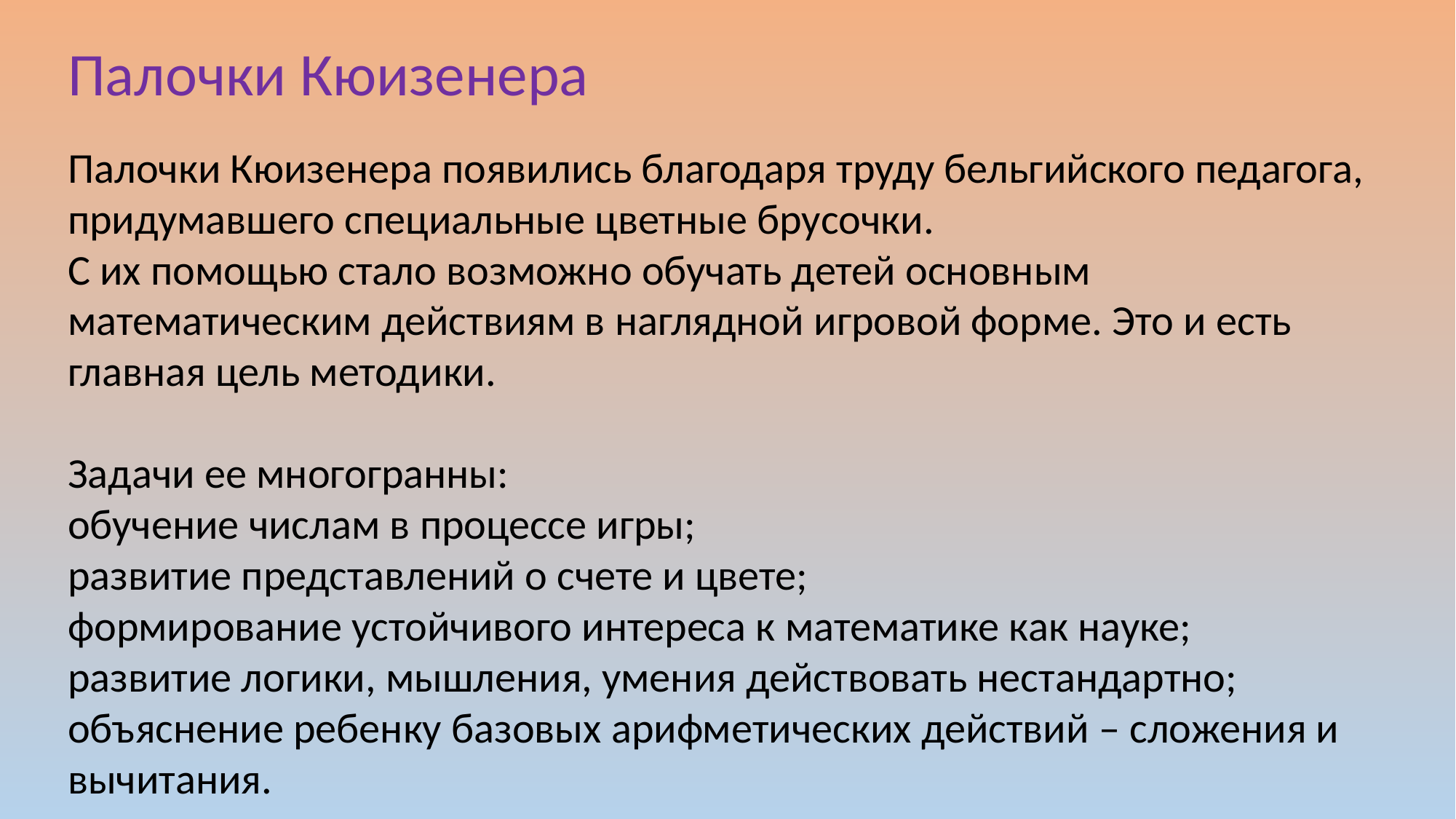

Палочки Кюизенера

Палочки Кюизенера появились благодаря труду бельгийского педагога, придумавшего специальные цветные брусочки.
С их помощью стало возможно обучать детей основным математическим действиям в наглядной игровой форме. Это и есть главная цель методики.

Задачи ее многогранны:
обучение числам в процессе игры;
развитие представлений о счете и цвете;
формирование устойчивого интереса к математике как науке;
развитие логики, мышления, умения действовать нестандартно;
объяснение ребенку базовых арифметических действий – сложения и вычитания.